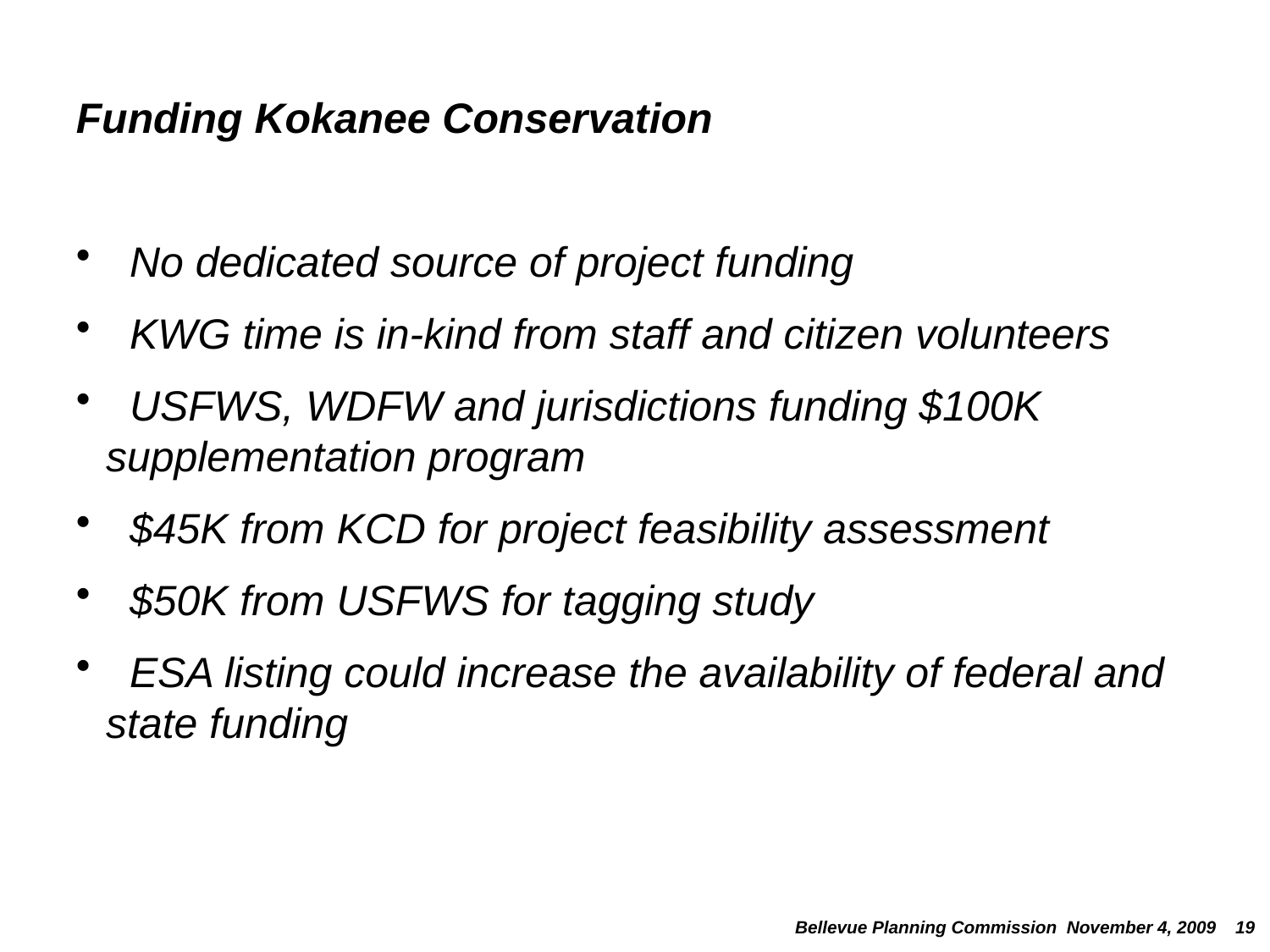

Funding Kokanee Conservation

  No dedicated source of project funding
  KWG time is in-kind from staff and citizen volunteers
  USFWS, WDFW and jurisdictions funding $100K supplementation program
  $45K from KCD for project feasibility assessment
  $50K from USFWS for tagging study
  ESA listing could increase the availability of federal and state funding